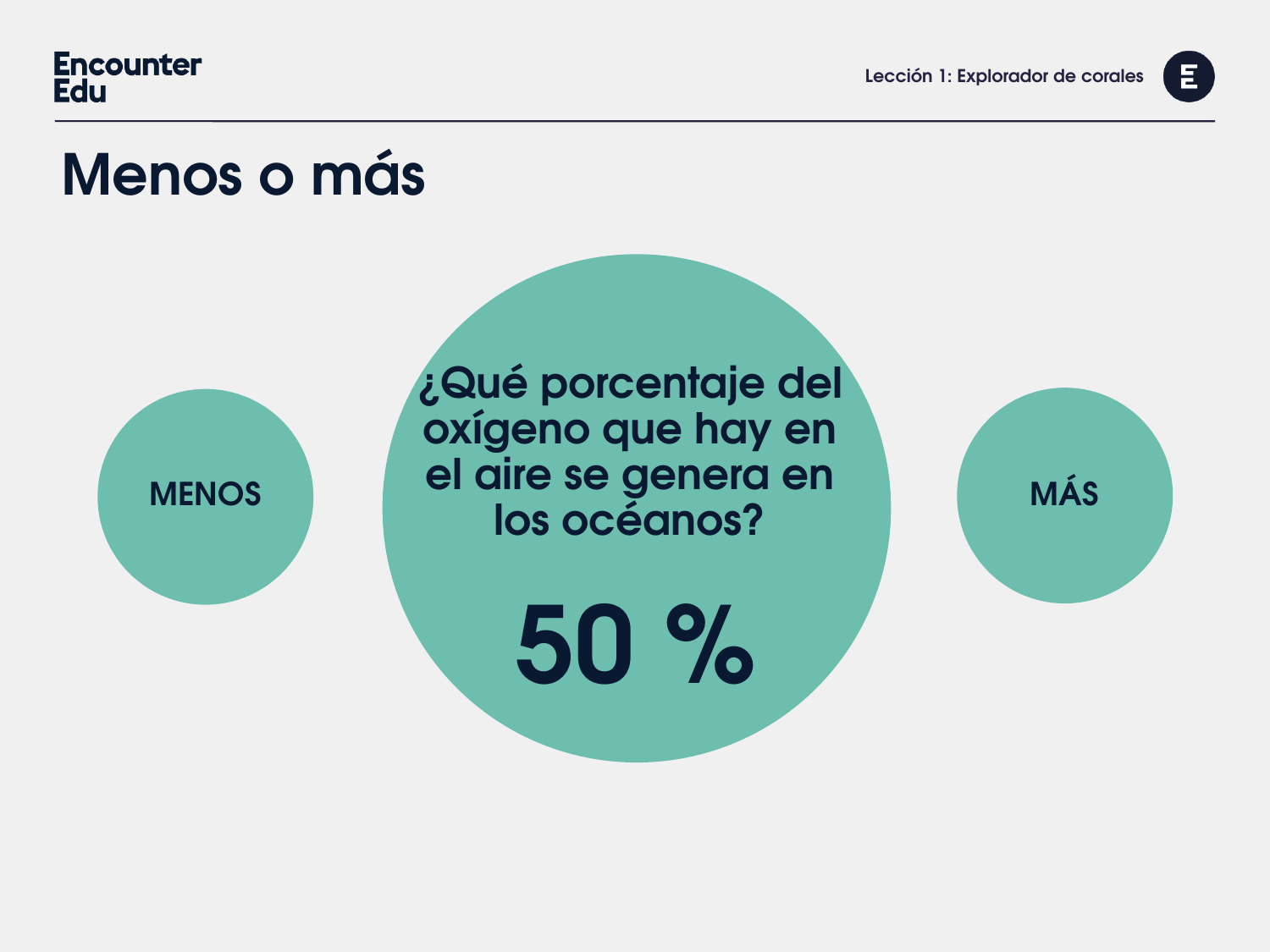

# Lección 1: Explorador de corales
Menos o más
¿Qué porcentaje del oxígeno que hay en el aire se genera en los océanos?
MENOS
MÁS

50 %